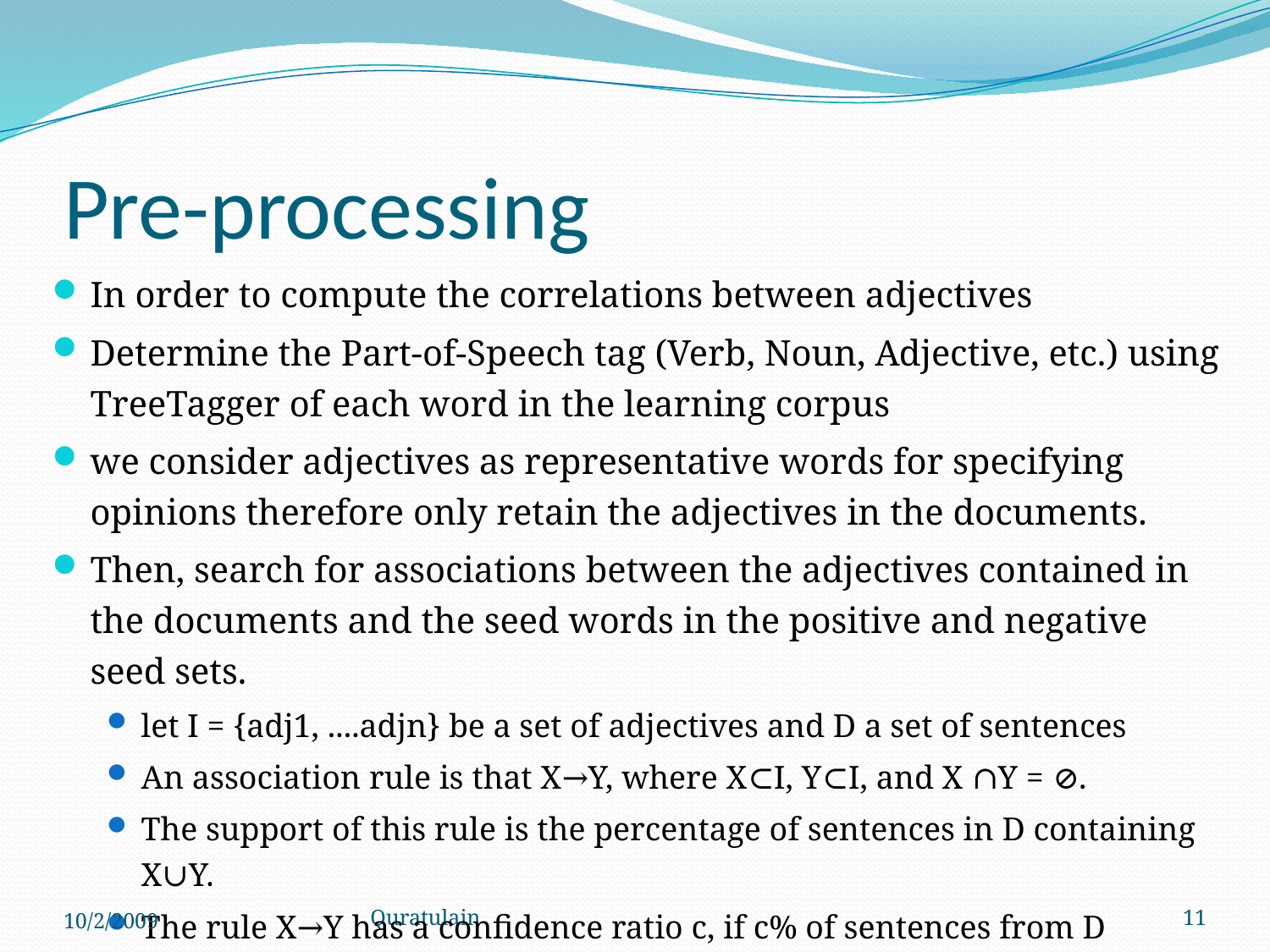

# Pre-processing
In order to compute the correlations between adjectives
Determine the Part-of-Speech tag (Verb, Noun, Adjective, etc.) using TreeTagger of each word in the learning corpus
we consider adjectives as representative words for specifying opinions therefore only retain the adjectives in the documents.
Then, search for associations between the adjectives contained in the documents and the seed words in the positive and negative seed sets.
let I = {adj1, ....adjn} be a set of adjectives and D a set of sentences
An association rule is that X→Y, where X⊂I, Y⊂I, and X ∩Y = ⊘.
The support of this rule is the percentage of sentences in D containing X∪Y.
The rule X→Y has a confidence ratio c, if c% of sentences from D containing X also contain Y
10/2/2009
Quratulain
11